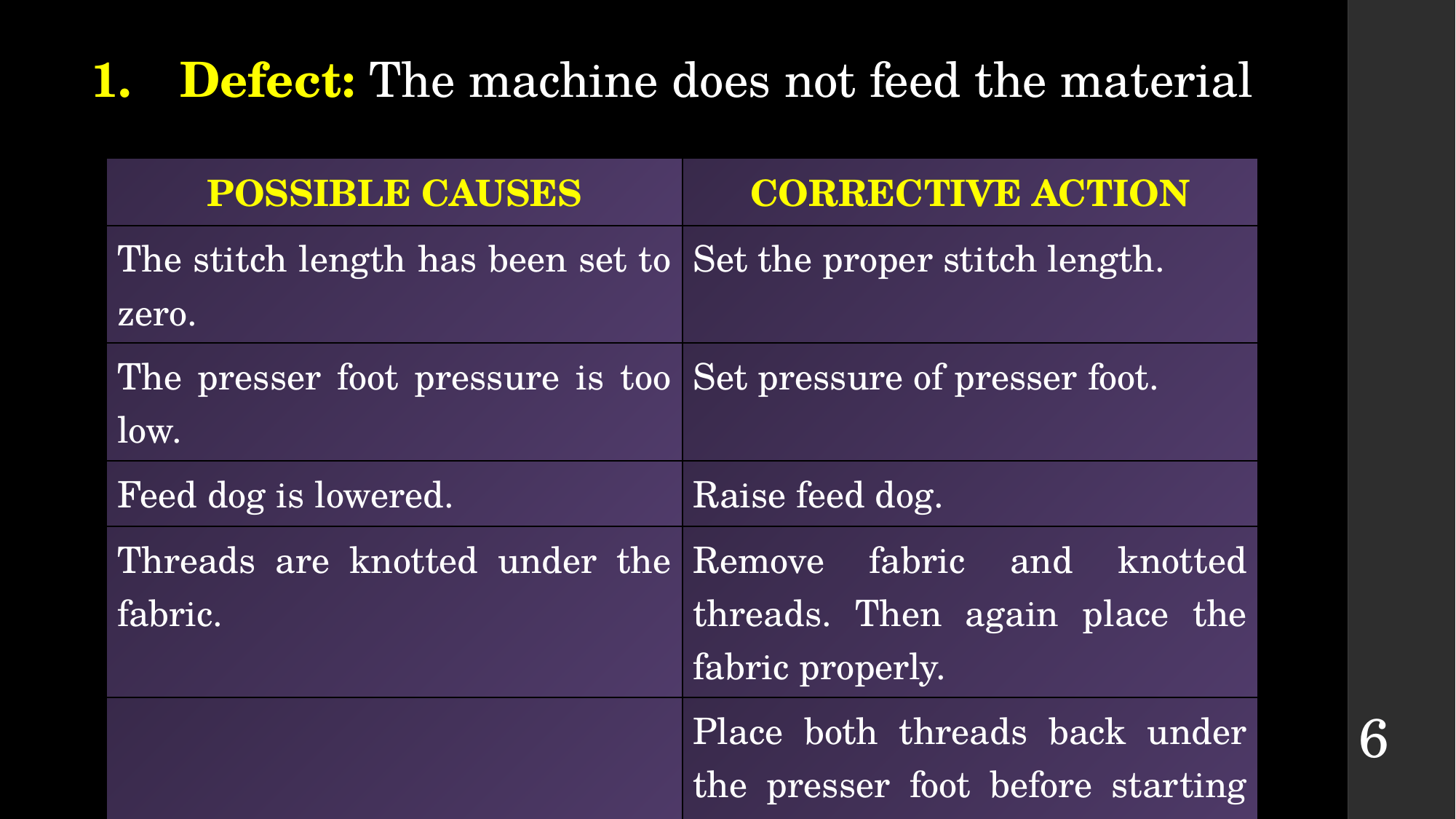

# Defect: The machine does not feed the material
| POSSIBLE CAUSES | CORRECTIVE ACTION |
| --- | --- |
| The stitch length has been set to zero. | Set the proper stitch length. |
| The presser foot pressure is too low. | Set pressure of presser foot. |
| Feed dog is lowered. | Raise feed dog. |
| Threads are knotted under the fabric. | Remove fabric and knotted threads. Then again place the fabric properly. |
|  | Place both threads back under the presser foot before starting to sew. |
6